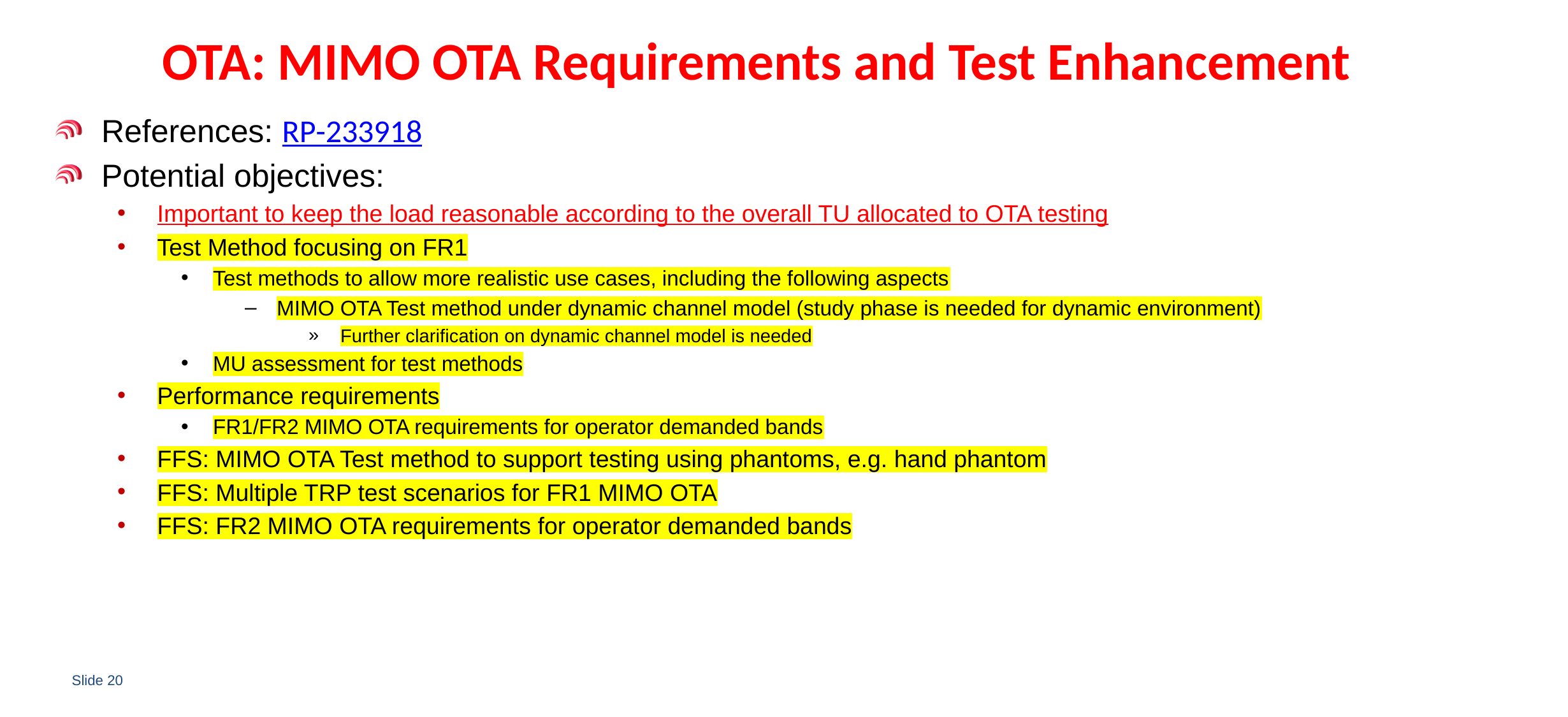

# OTA: MIMO OTA Requirements and Test Enhancement
References: RP-233918
Potential objectives:
Important to keep the load reasonable according to the overall TU allocated to OTA testing
Test Method focusing on FR1
Test methods to allow more realistic use cases, including the following aspects
MIMO OTA Test method under dynamic channel model (study phase is needed for dynamic environment)
Further clarification on dynamic channel model is needed
MU assessment for test methods
Performance requirements
FR1/FR2 MIMO OTA requirements for operator demanded bands
FFS: MIMO OTA Test method to support testing using phantoms, e.g. hand phantom
FFS: Multiple TRP test scenarios for FR1 MIMO OTA
FFS: FR2 MIMO OTA requirements for operator demanded bands